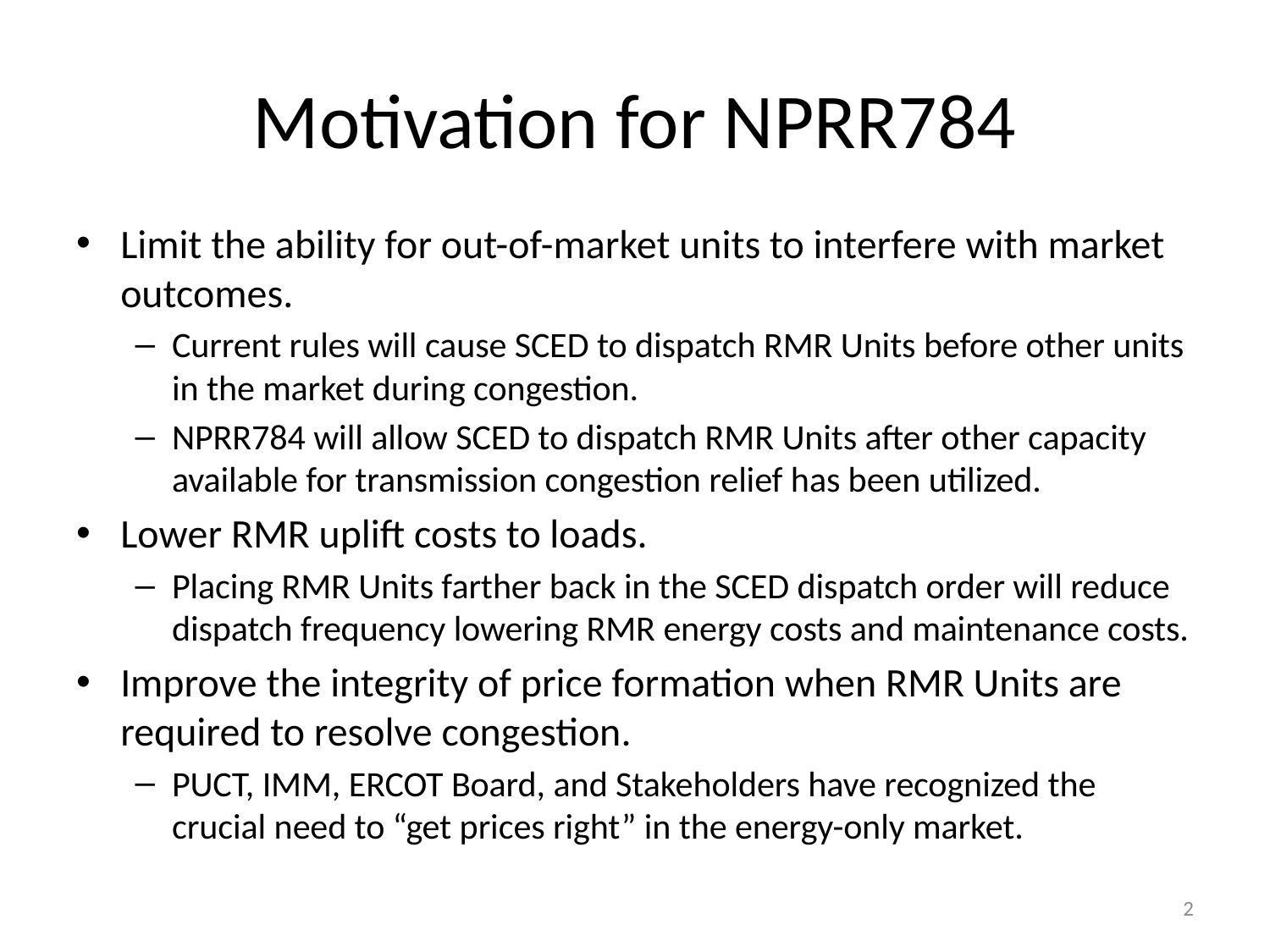

# Motivation for NPRR784
Limit the ability for out-of-market units to interfere with market outcomes.
Current rules will cause SCED to dispatch RMR Units before other units in the market during congestion.
NPRR784 will allow SCED to dispatch RMR Units after other capacity available for transmission congestion relief has been utilized.
Lower RMR uplift costs to loads.
Placing RMR Units farther back in the SCED dispatch order will reduce dispatch frequency lowering RMR energy costs and maintenance costs.
Improve the integrity of price formation when RMR Units are required to resolve congestion.
PUCT, IMM, ERCOT Board, and Stakeholders have recognized the crucial need to “get prices right” in the energy-only market.

2